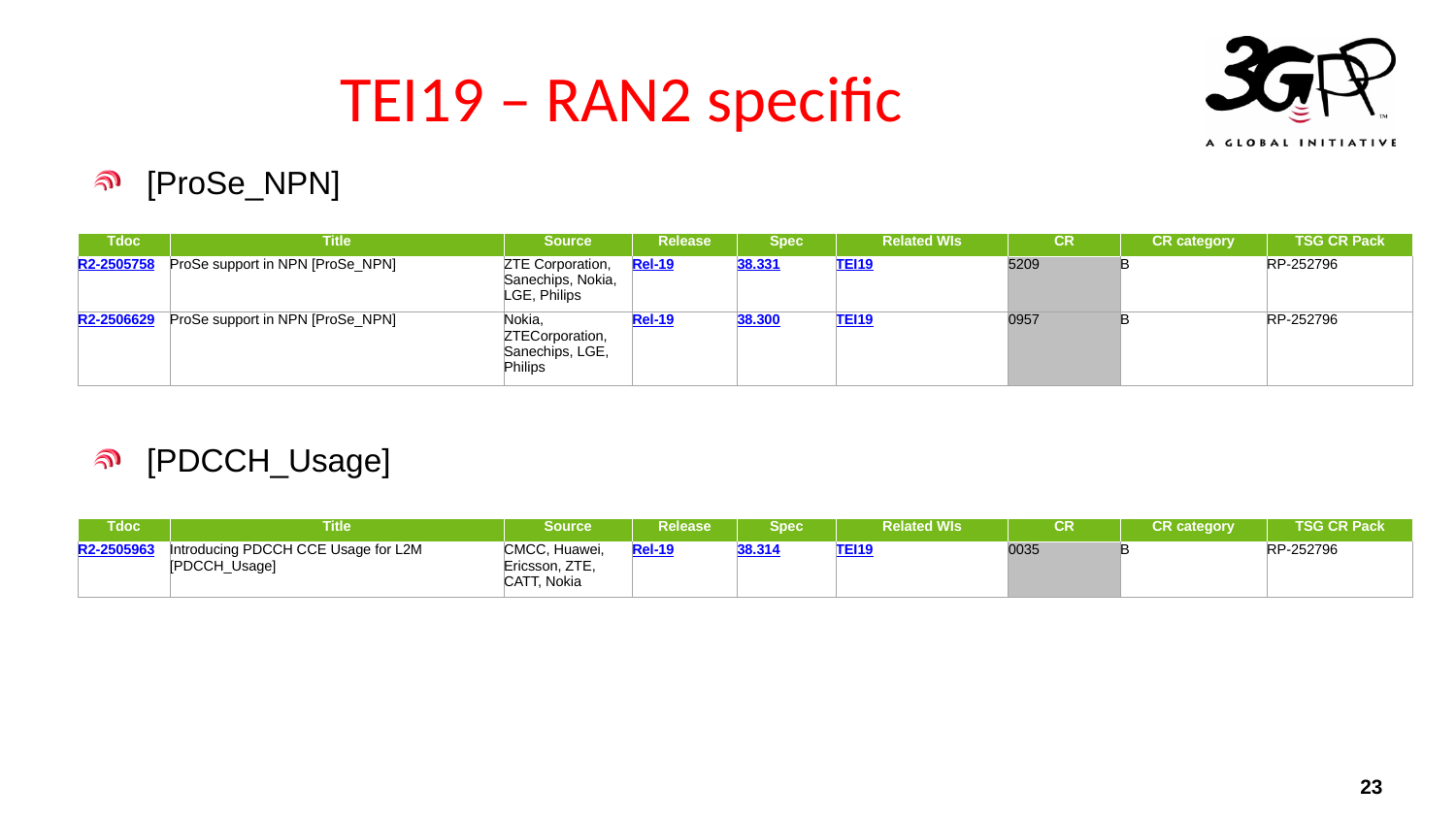

# TEI19 – RAN2 specific
[ProSe_NPN]
| Tdoc | Title | Source | Release | Spec | Related WIs | CR | CR category | TSG CR Pack |
| --- | --- | --- | --- | --- | --- | --- | --- | --- |
| R2-2505758 | ProSe support in NPN [ProSe\_NPN] | ZTE Corporation, Sanechips, Nokia, LGE, Philips | Rel-19 | 38.331 | TEI19 | 5209 | B | RP-252796 |
| R2-2506629 | ProSe support in NPN [ProSe\_NPN] | Nokia, ZTECorporation, Sanechips, LGE, Philips | Rel-19 | 38.300 | TEI19 | 0957 | B | RP-252796 |
[PDCCH_Usage]
| Tdoc | Title | Source | Release | Spec | Related WIs | CR | CR category | TSG CR Pack |
| --- | --- | --- | --- | --- | --- | --- | --- | --- |
| R2-2505963 | Introducing PDCCH CCE Usage for L2M [PDCCH\_Usage] | CMCC, Huawei, Ericsson, ZTE, CATT, Nokia | Rel-19 | 38.314 | TEI19 | 0035 | B | RP-252796 |